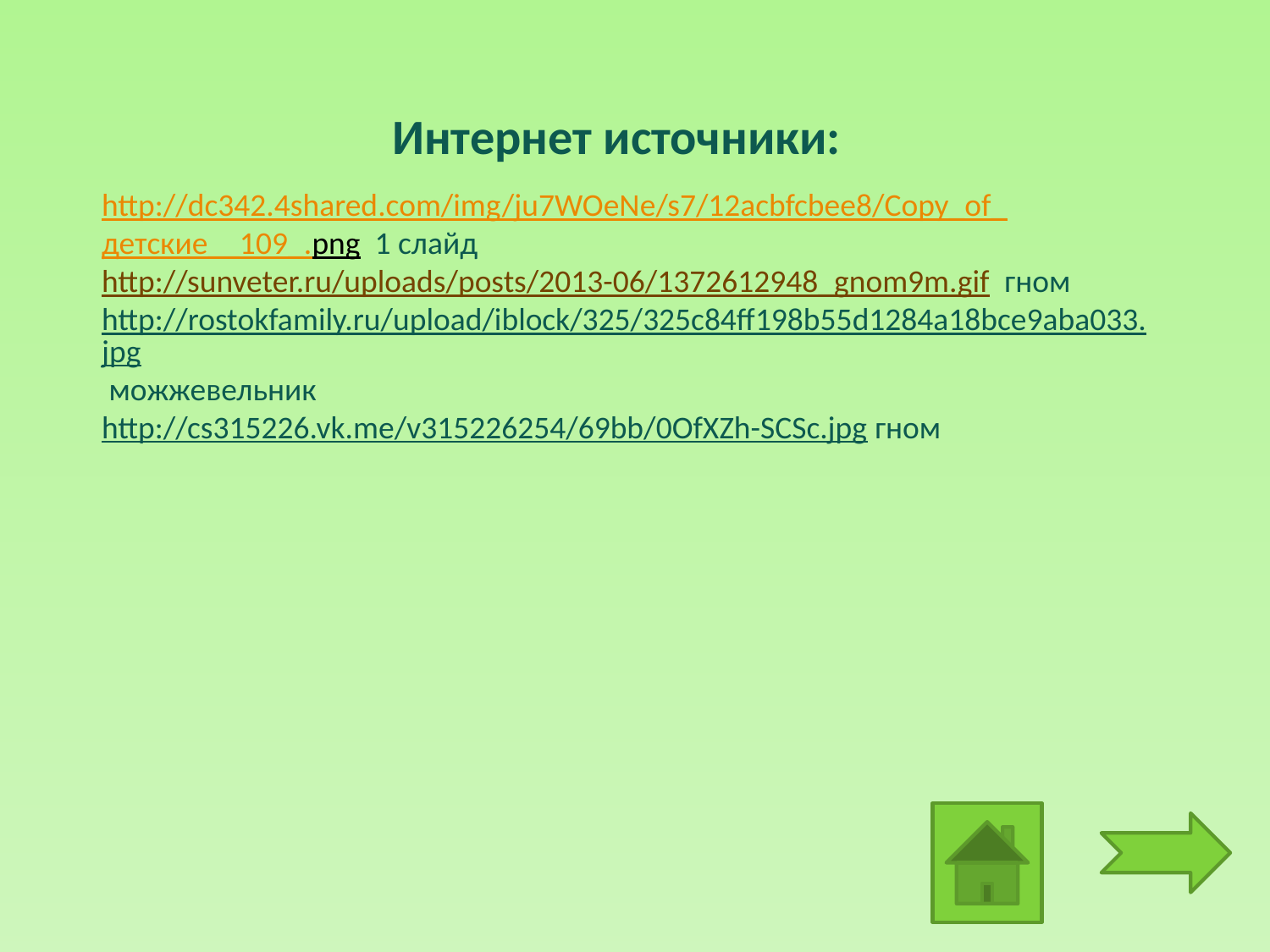

Интернет источники:
http://dc342.4shared.com/img/ju7WOeNe/s7/12acbfcbee8/Copy_of_детские__109_.png  1 слайд
http://sunveter.ru/uploads/posts/2013-06/1372612948_gnom9m.gif  гном
http://rostokfamily.ru/upload/iblock/325/325c84ff198b55d1284a18bce9aba033.jpg можжевельник
http://cs315226.vk.me/v315226254/69bb/0OfXZh-SCSc.jpg гном